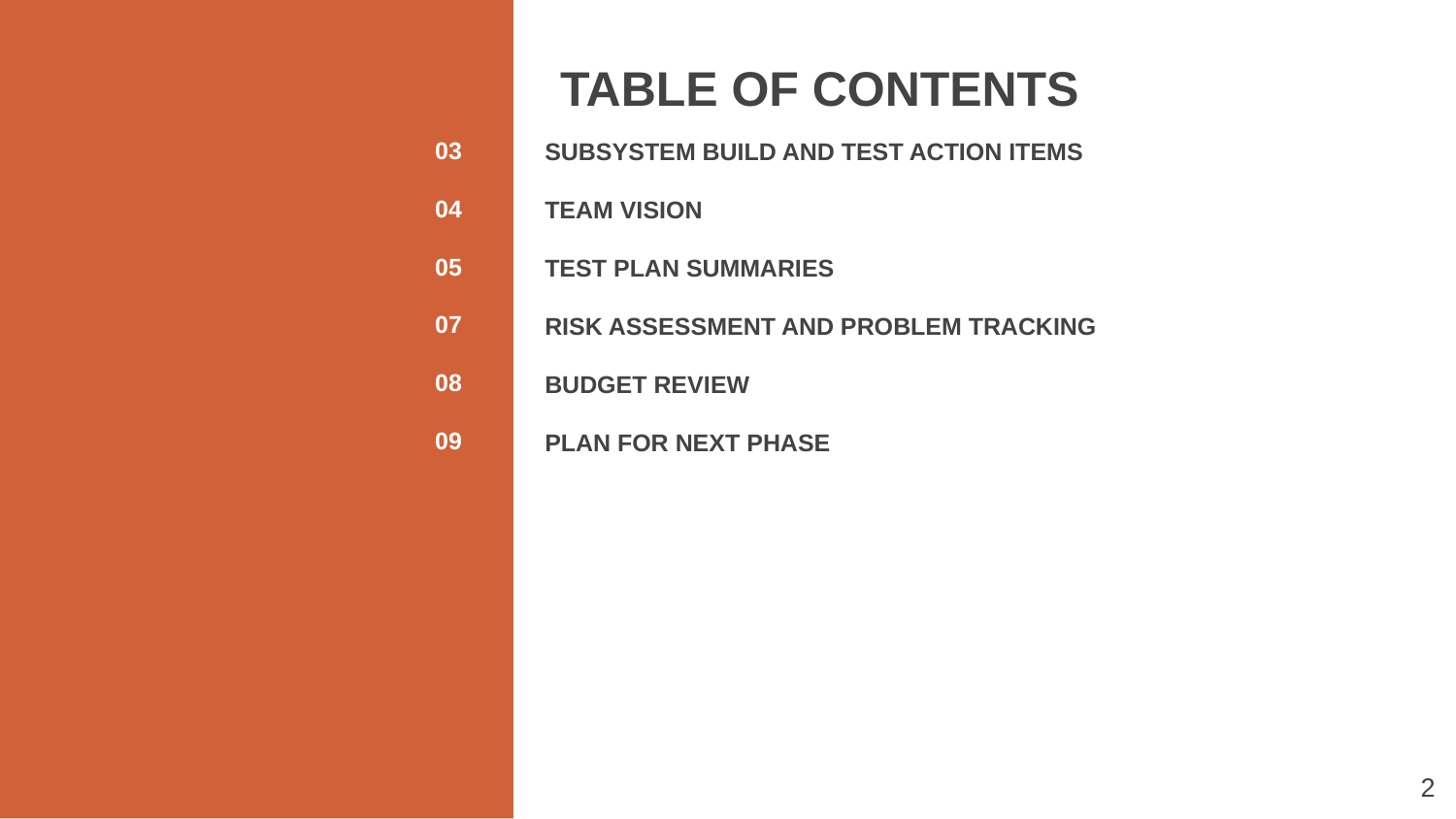

TABLE OF CONTENTS
03

04

05

07

08

09
# SUBSYSTEM BUILD AND TEST ACTION ITEMS

TEAM VISION

TEST PLAN SUMMARIES

RISK ASSESSMENT AND PROBLEM TRACKING

BUDGET REVIEW

PLAN FOR NEXT PHASE

2